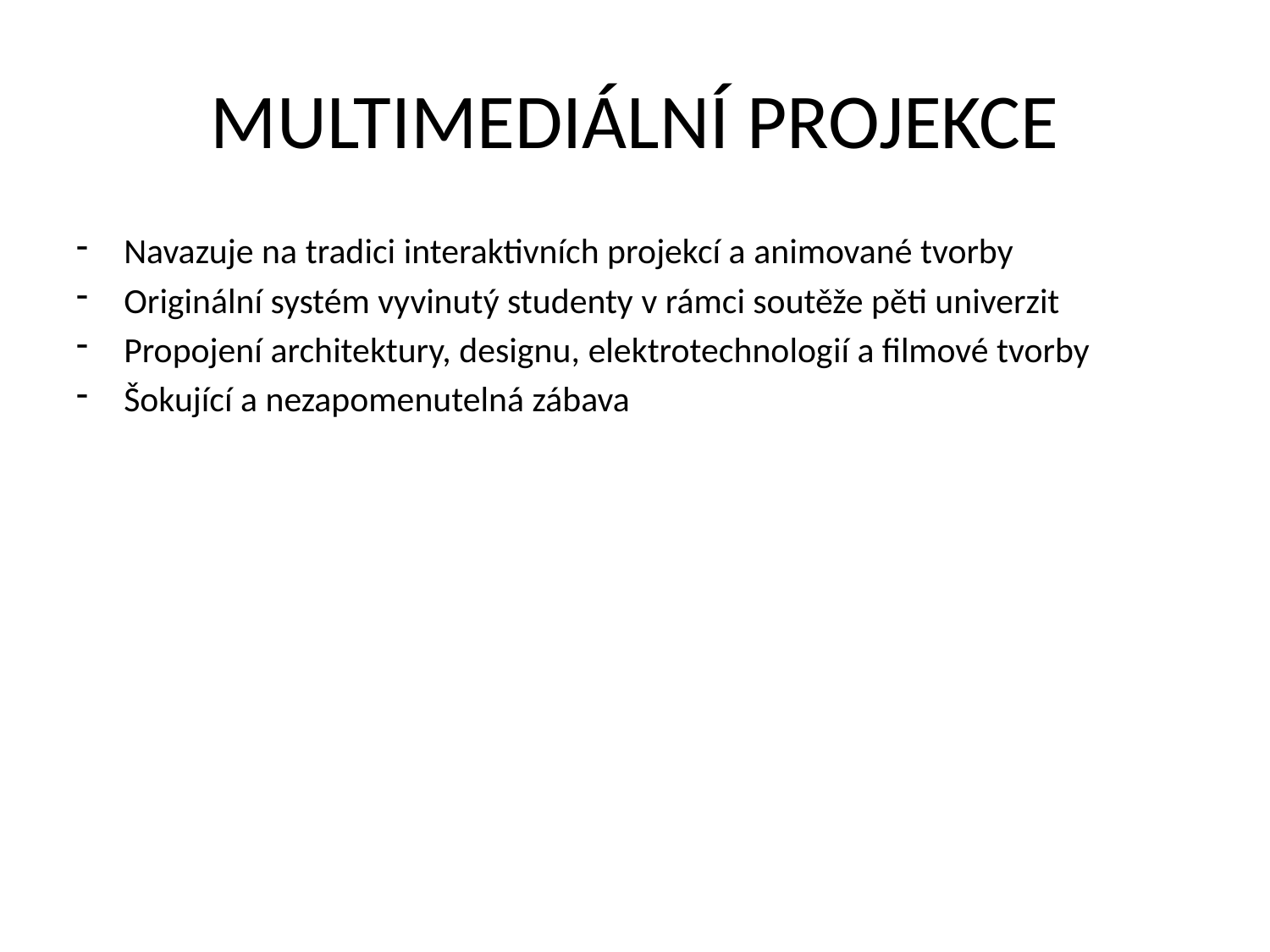

# MULTIMEDIÁLNÍ PROJEKCE
Navazuje na tradici interaktivních projekcí a animované tvorby
Originální systém vyvinutý studenty v rámci soutěže pěti univerzit
Propojení architektury, designu, elektrotechnologií a filmové tvorby
Šokující a nezapomenutelná zábava